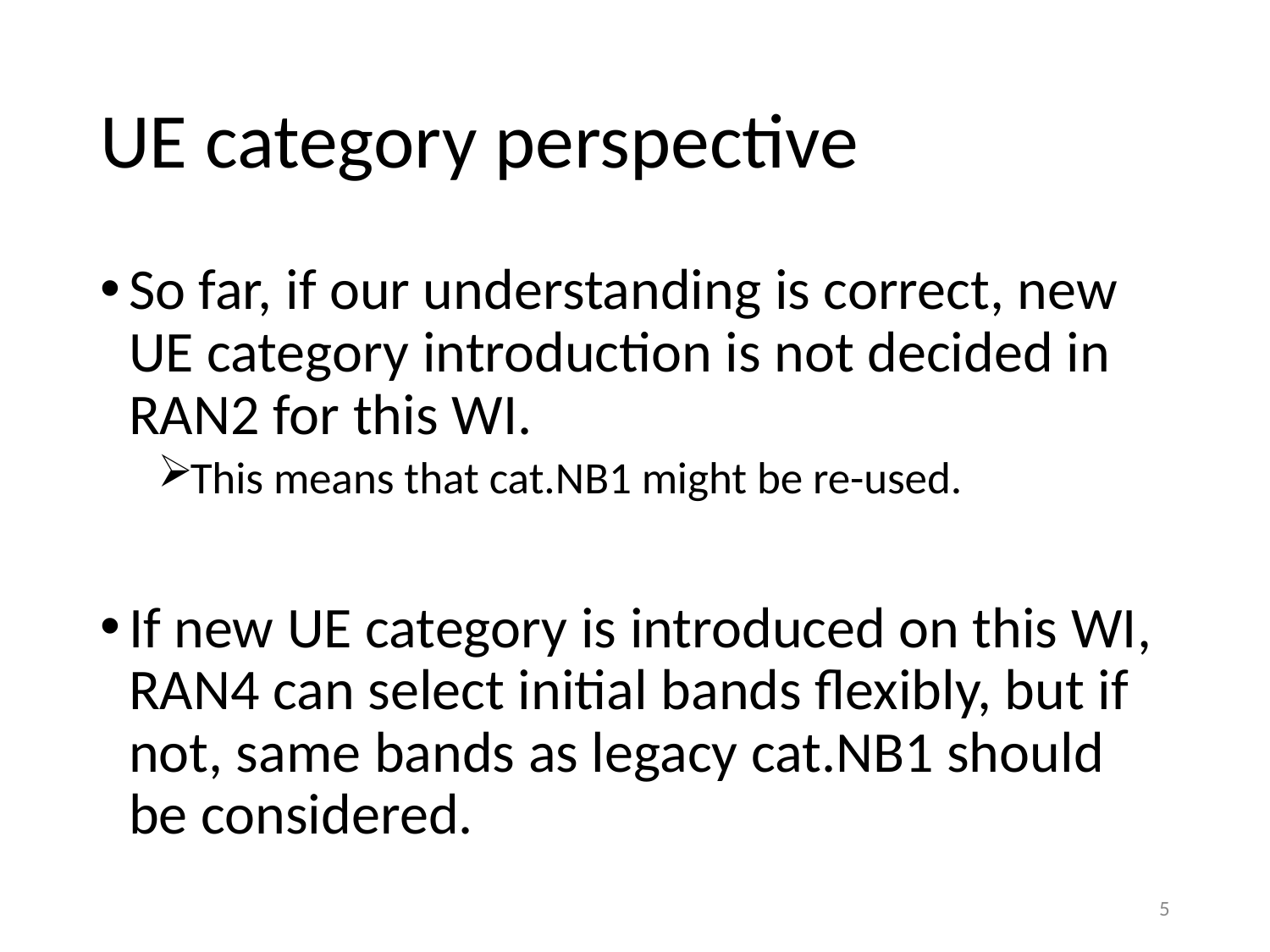

# UE category perspective
So far, if our understanding is correct, new UE category introduction is not decided in RAN2 for this WI.
This means that cat.NB1 might be re-used.

If new UE category is introduced on this WI, RAN4 can select initial bands flexibly, but if not, same bands as legacy cat.NB1 should be considered.
5